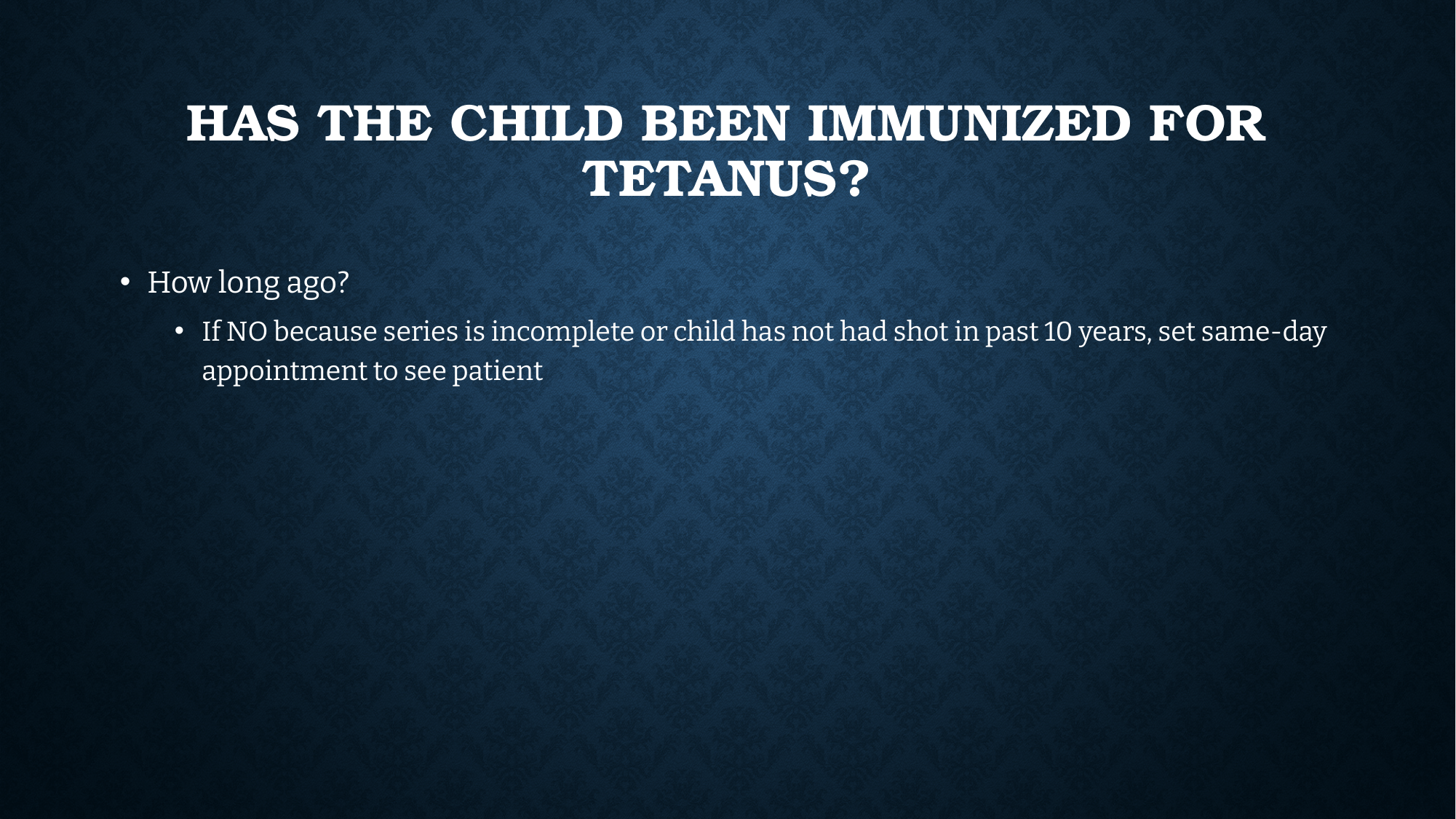

# Has the child been immunized for tetanus?
How long ago?
If NO because series is incomplete or child has not had shot in past 10 years, set same-day appointment to see patient